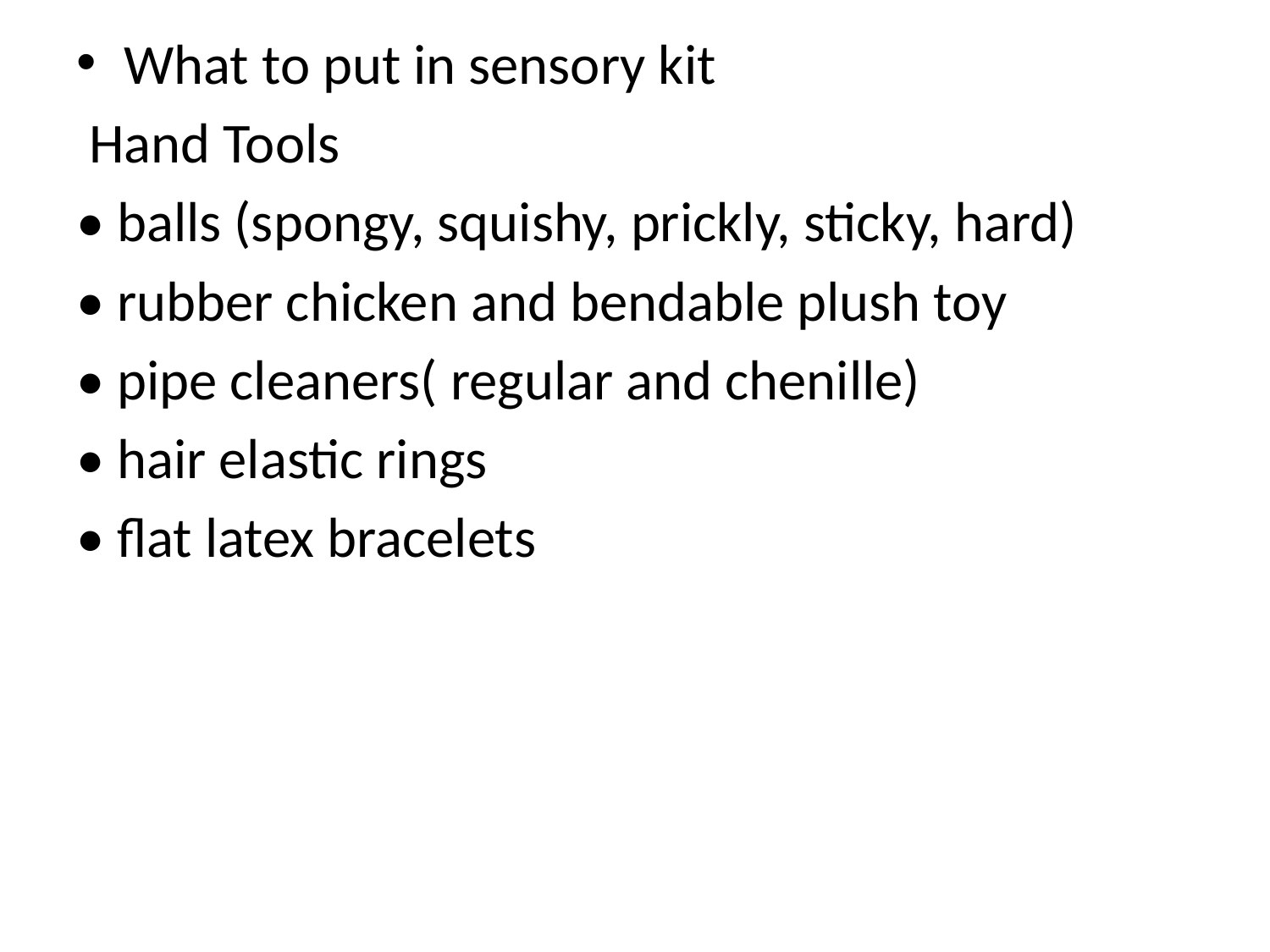

What to put in sensory kit
 Hand Tools
• balls (spongy, squishy, prickly, sticky, hard)
• rubber chicken and bendable plush toy
• pipe cleaners( regular and chenille)
• hair elastic rings
• flat latex bracelets